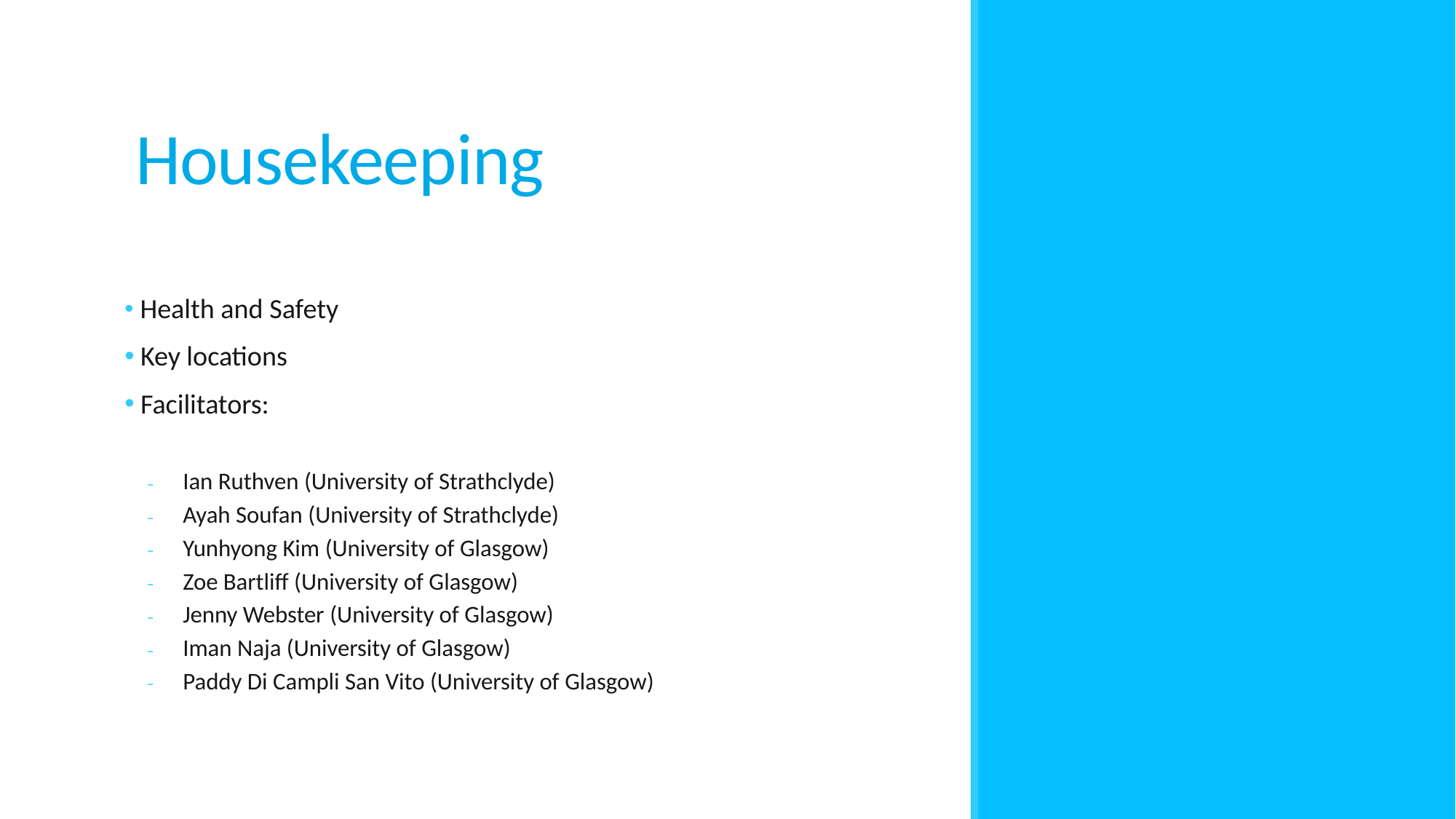

# Housekeeping

 Health and Safety
 Key locations
 Facilitators:

Ian Ruthven (University of Strathclyde)
Ayah Soufan (University of Strathclyde)
Yunhyong Kim (University of Glasgow)
Zoe Bartliff (University of Glasgow)
Jenny Webster (University of Glasgow)
Iman Naja (University of Glasgow)
Paddy Di Campli San Vito (University of Glasgow)